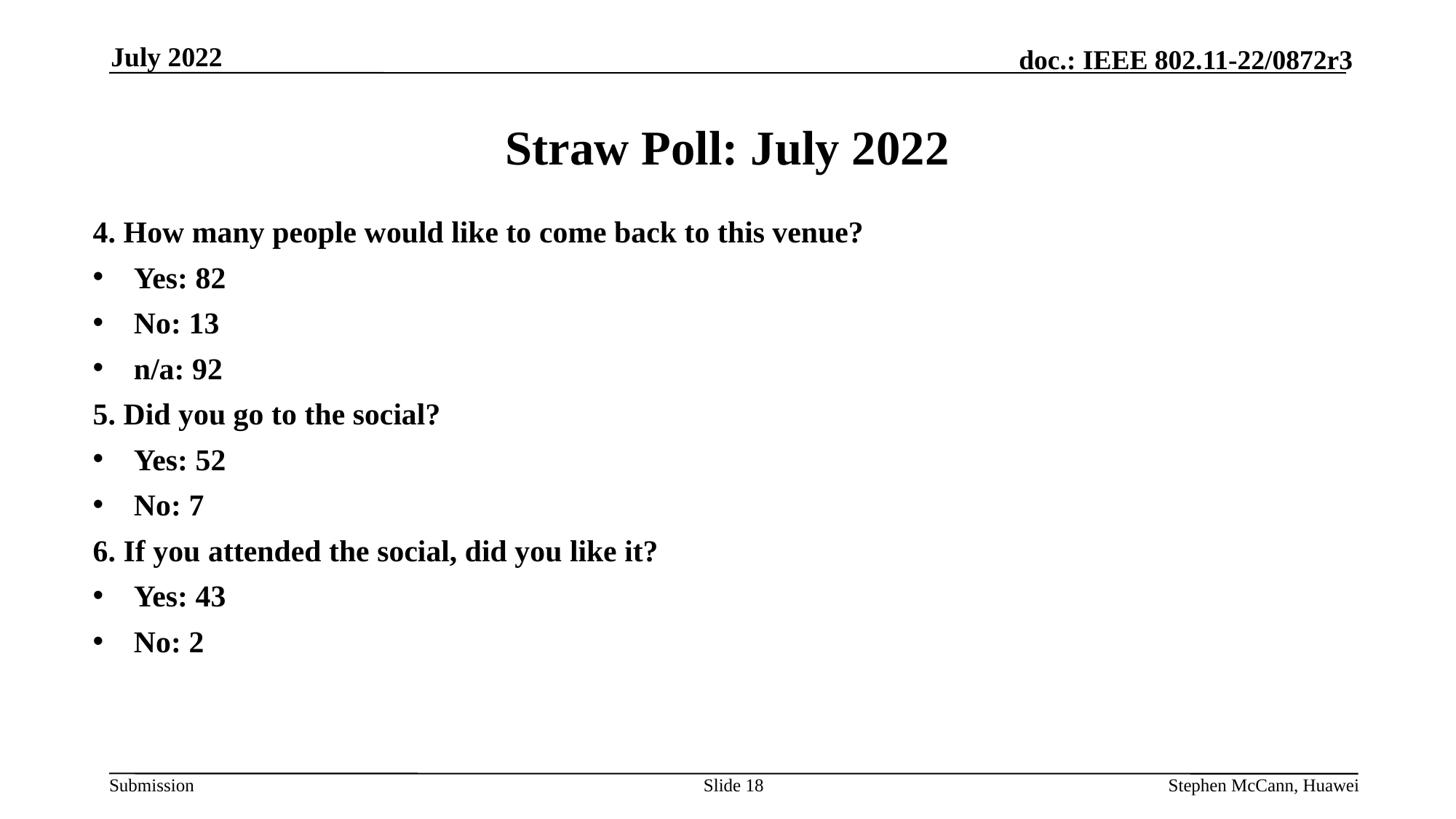

July 2022
# Straw Poll: July 2022
4. How many people would like to come back to this venue?
Yes: 82
No: 13
n/a: 92
5. Did you go to the social?
Yes: 52
No: 7
6. If you attended the social, did you like it?
Yes: 43
No: 2

Slide 18
Stephen McCann, Huawei